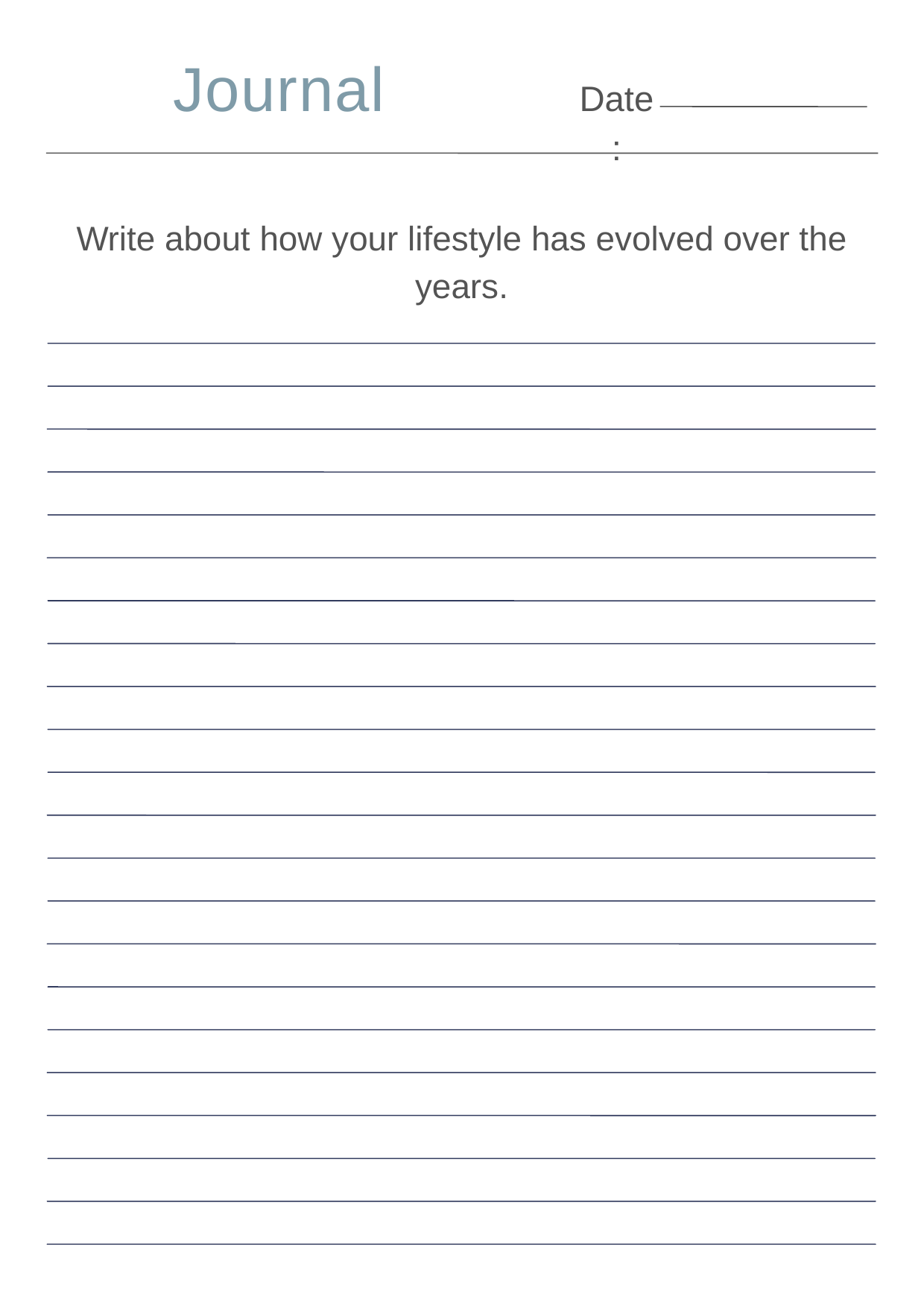

Journal
Date:

Write about how your lifestyle has evolved over the years.